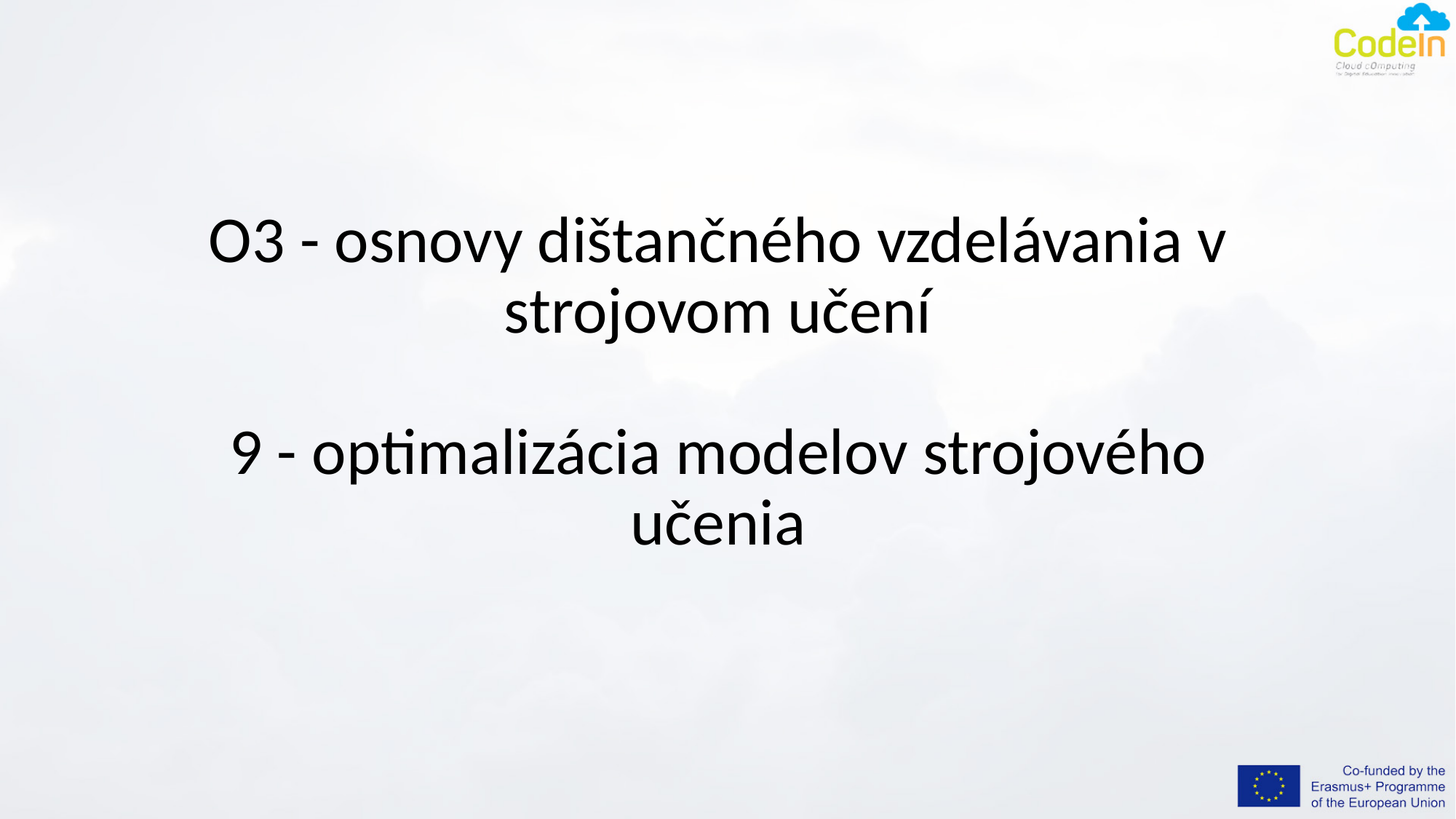

# O3 - osnovy dištančného vzdelávania v strojovom učení 9 - optimalizácia modelov strojového učenia